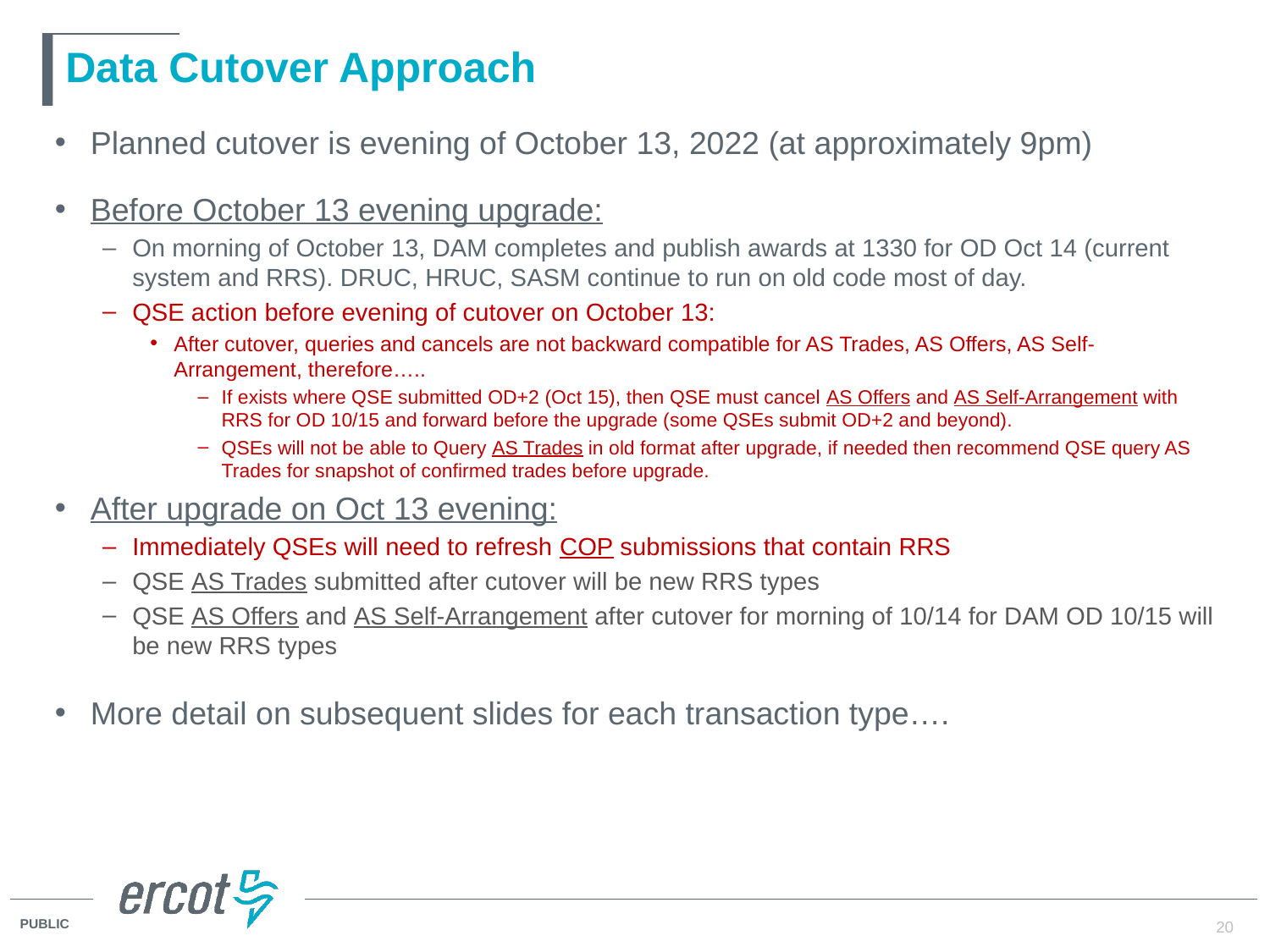

# Data Cutover Approach
Planned cutover is evening of October 13, 2022 (at approximately 9pm)

Before October 13 evening upgrade:
On morning of October 13, DAM completes and publish awards at 1330 for OD Oct 14 (current system and RRS). DRUC, HRUC, SASM continue to run on old code most of day.
QSE action before evening of cutover on October 13:
After cutover, queries and cancels are not backward compatible for AS Trades, AS Offers, AS Self-Arrangement, therefore…..
If exists where QSE submitted OD+2 (Oct 15), then QSE must cancel AS Offers and AS Self-Arrangement with RRS for OD 10/15 and forward before the upgrade (some QSEs submit OD+2 and beyond).
QSEs will not be able to Query AS Trades in old format after upgrade, if needed then recommend QSE query AS Trades for snapshot of confirmed trades before upgrade.
After upgrade on Oct 13 evening:
Immediately QSEs will need to refresh COP submissions that contain RRS
QSE AS Trades submitted after cutover will be new RRS types
QSE AS Offers and AS Self-Arrangement after cutover for morning of 10/14 for DAM OD 10/15 will be new RRS types

More detail on subsequent slides for each transaction type….
20